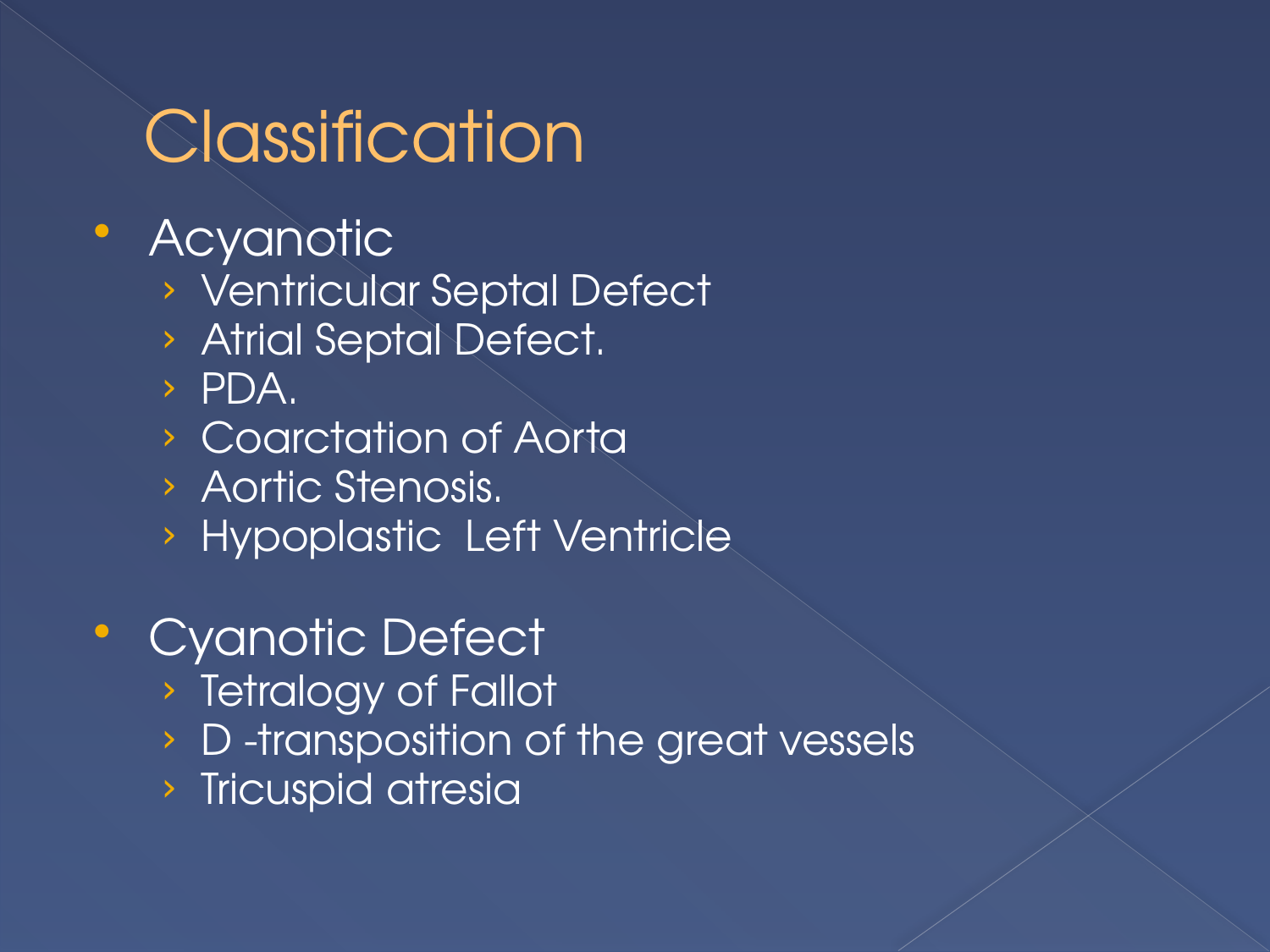

# Classification
Acyanotic
Ventricular Septal Defect
Atrial Septal Defect.
PDA.
Coarctation of Aorta
Aortic Stenosis.
Hypoplastic  Left Ventricle

Cyanotic Defect
Tetralogy of Fallot
D -transposition of the great vessels
Tricuspid atresia